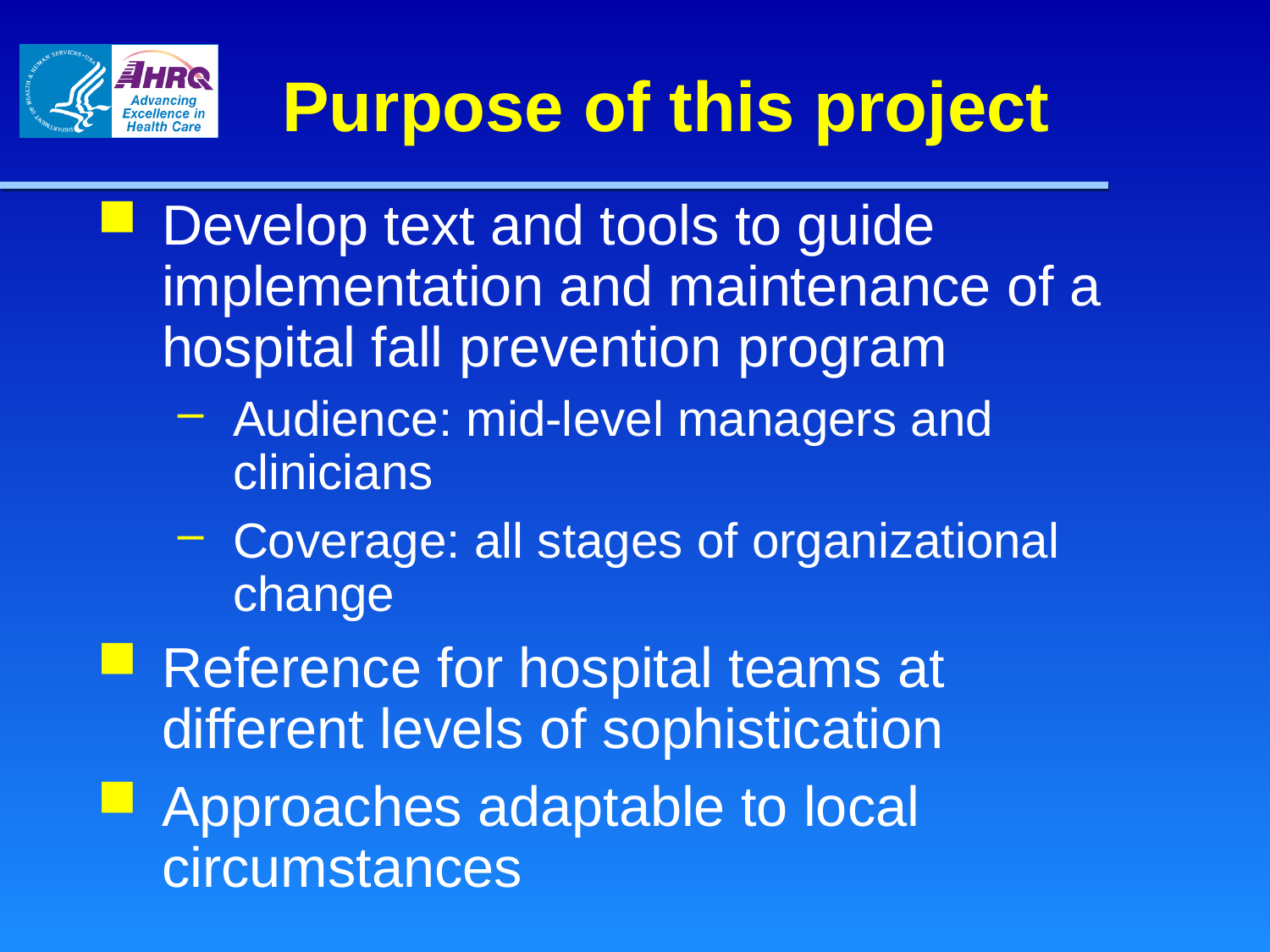

# Purpose of this project
Develop text and tools to guide implementation and maintenance of a hospital fall prevention program
Audience: mid-level managers and clinicians
Coverage: all stages of organizational change
Reference for hospital teams at different levels of sophistication
Approaches adaptable to local circumstances